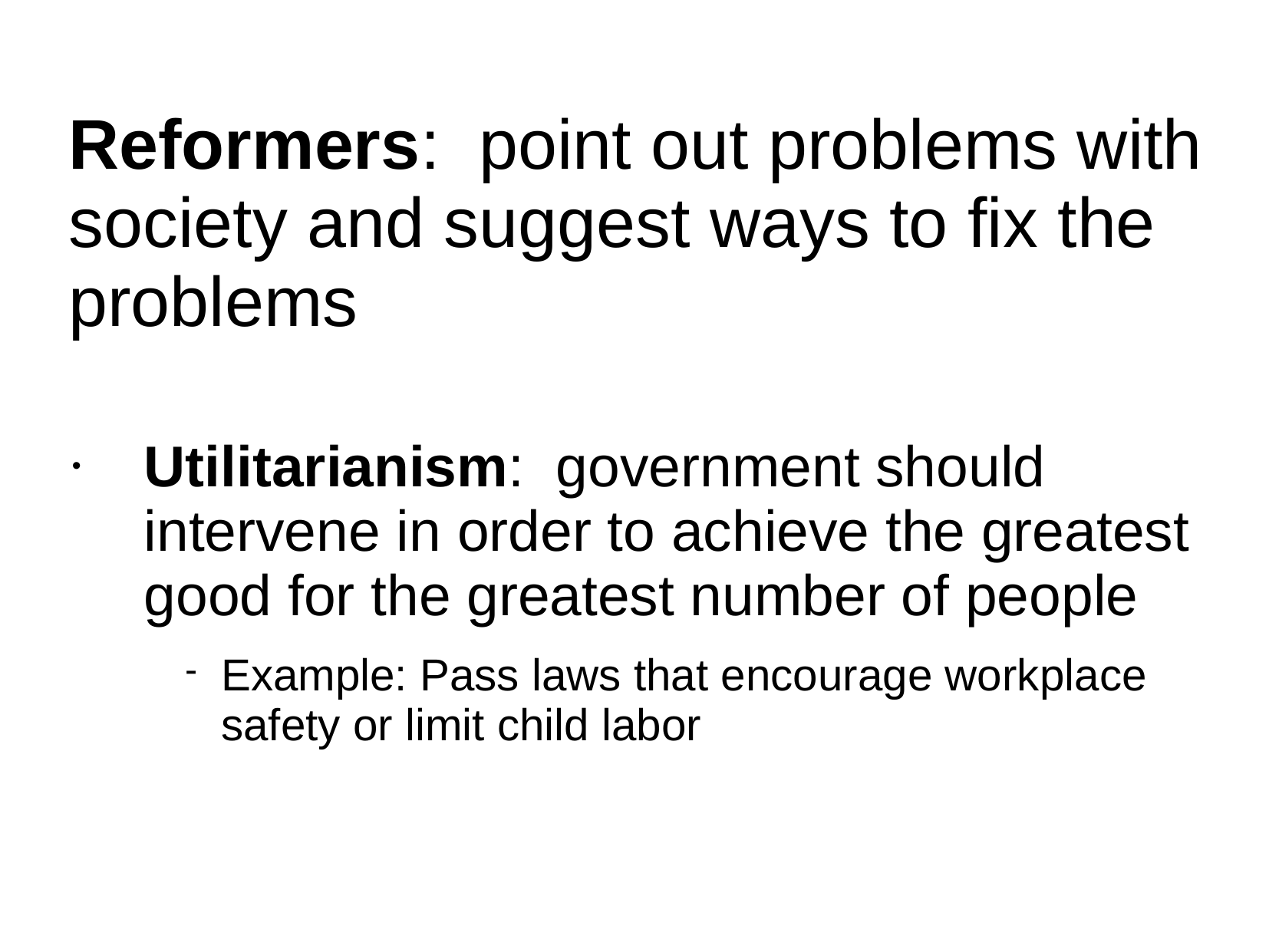

# Reformers:  point out problems with society and suggest ways to fix the problems
Utilitarianism:  government should intervene in order to achieve the greatest good for the greatest number of people
Example: Pass laws that encourage workplace safety or limit child labor